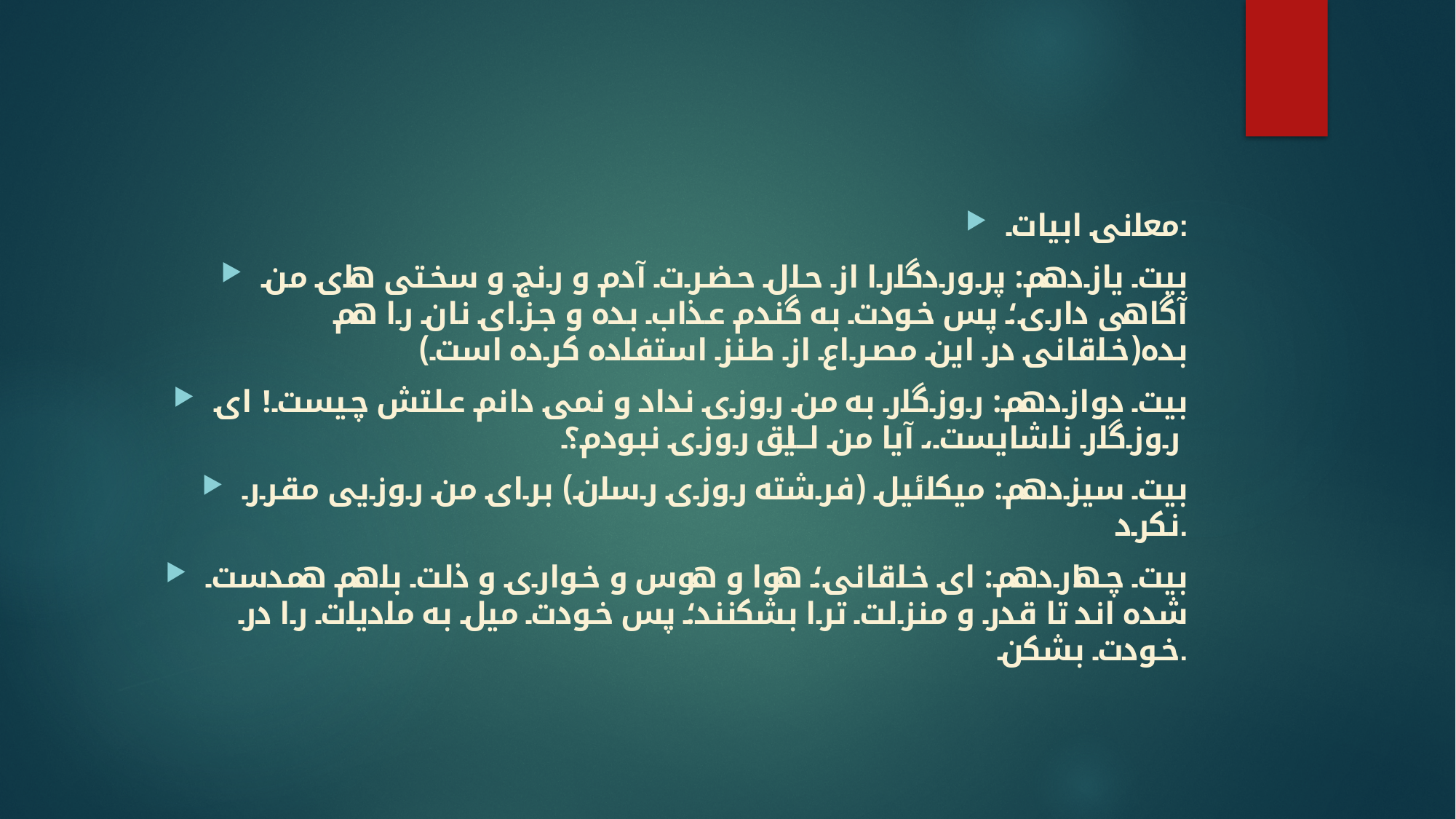

معانی ابیات:
بیت یازدهم: پروردگارا از حال حضرت آدم و رنج و سختی های من آگاهی داری؛ پس خودت به گندم عذاب بده و جزای نان را هم بده(خاقانی در این مصراع از طنز استفاده کرده است)
بیت دوازدهم: روزگار به من روزی نداد و نمی دانم علتش چیست! ای روزگار ناشایست، آیا من لایق روزی نبودم؟
بیت سیزدهم: میکائیل (فرشته روزی رسان) برای من روزیی مقرر نکرد.
بیت چهاردهم: ای خاقانی؛ هوا و هوس و خواری و ذلت باهم همدست شده اند تا قدر و منزلت ترا بشکنند؛ پس خودت میل به مادیات را در خودت بشکن.